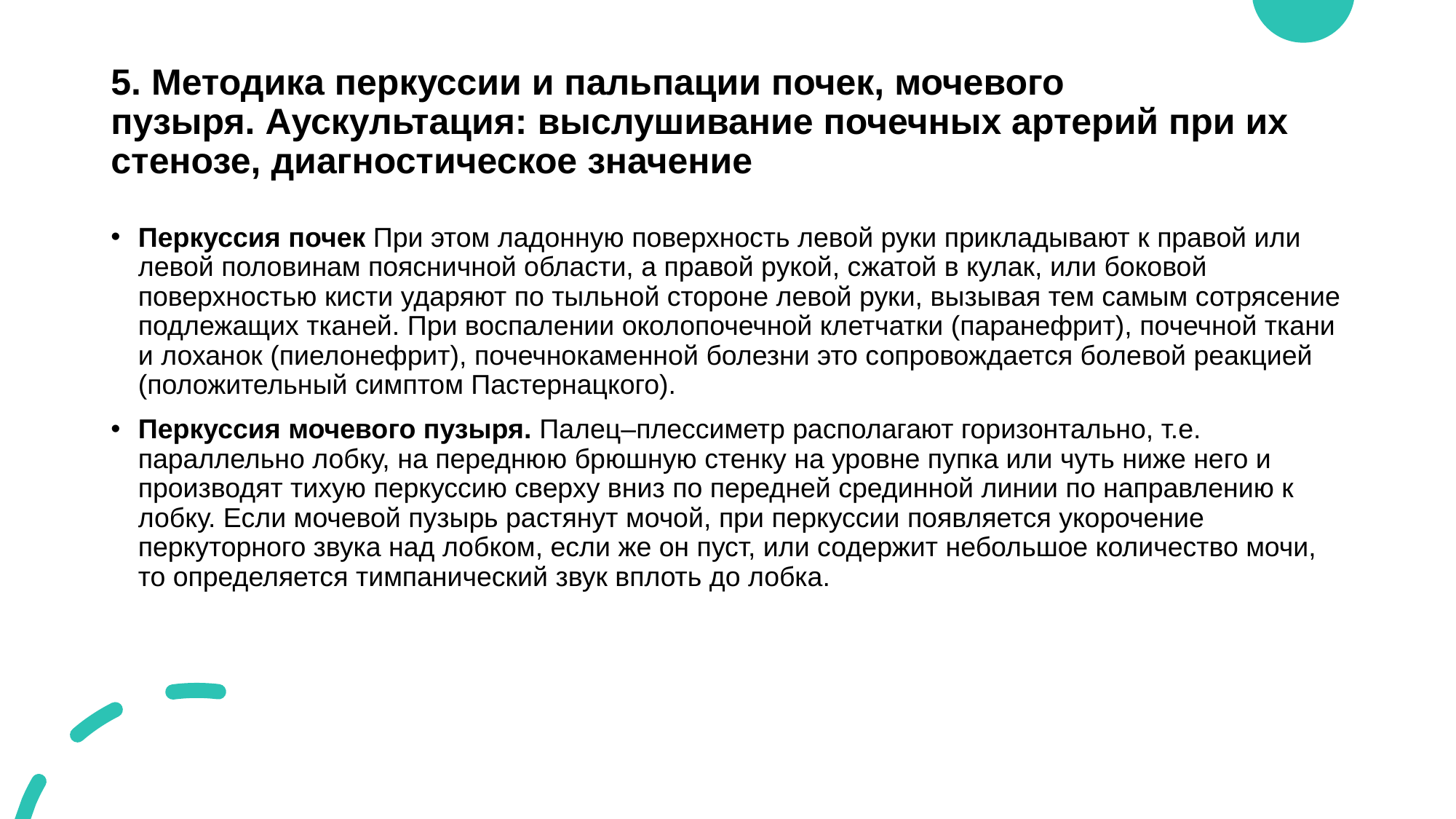

# 5. Методика перкуссии и пальпации почек, мочевого пузыря. Аускультация: выслушивание почечных артерий при их стенозе, диагностическое значение
Перкуссия почек При этом ладонную поверхность левой руки прикладывают к правой или левой половинам поясничной области, а правой рукой, сжатой в кулак, или боковой поверхностью кисти ударяют по тыльной стороне левой руки, вызывая тем самым сотрясение подлежащих тканей. При воспалении околопочечной клетчатки (паранефрит), почечной ткани и лоханок (пиелонефрит), почечнокаменной болезни это сопровождается болевой реакцией (положительный симптом Пастернацкого).
Перкуссия мочевого пузыря. Палец–плессиметр располагают горизонтально, т.е. параллельно лобку, на переднюю брюшную стенку на уровне пупка или чуть ниже него и производят тихую перкуссию сверху вниз по передней срединной линии по направлению к лобку. Если мочевой пузырь растянут мочой, при перкуссии появляется укорочение перкуторного звука над лобком, если же он пуст, или содержит небольшое количество мочи, то определяется тимпанический звук вплоть до лобка.